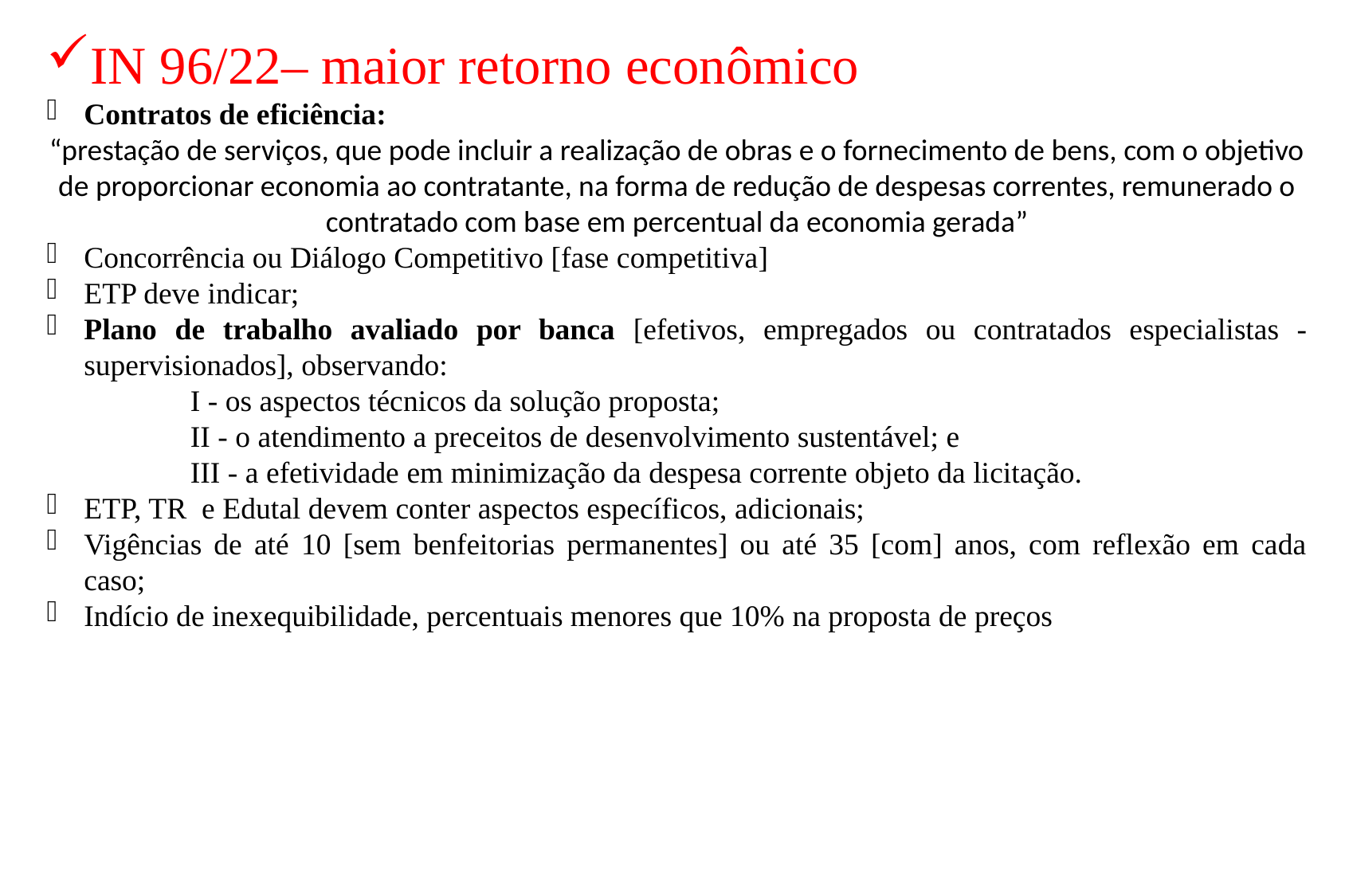

IN 96/22– maior retorno econômico
Contratos de eficiência:
“prestação de serviços, que pode incluir a realização de obras e o fornecimento de bens, com o objetivo de proporcionar economia ao contratante, na forma de redução de despesas correntes, remunerado o contratado com base em percentual da economia gerada”
Concorrência ou Diálogo Competitivo [fase competitiva]
ETP deve indicar;
Plano de trabalho avaliado por banca [efetivos, empregados ou contratados especialistas - supervisionados], observando:
I - os aspectos técnicos da solução proposta;
II - o atendimento a preceitos de desenvolvimento sustentável; e
III - a efetividade em minimização da despesa corrente objeto da licitação.
ETP, TR  e Edutal devem conter aspectos específicos, adicionais;
Vigências de até 10 [sem benfeitorias permanentes] ou até 35 [com] anos, com reflexão em cada caso;
Indício de inexequibilidade, percentuais menores que 10% na proposta de preços